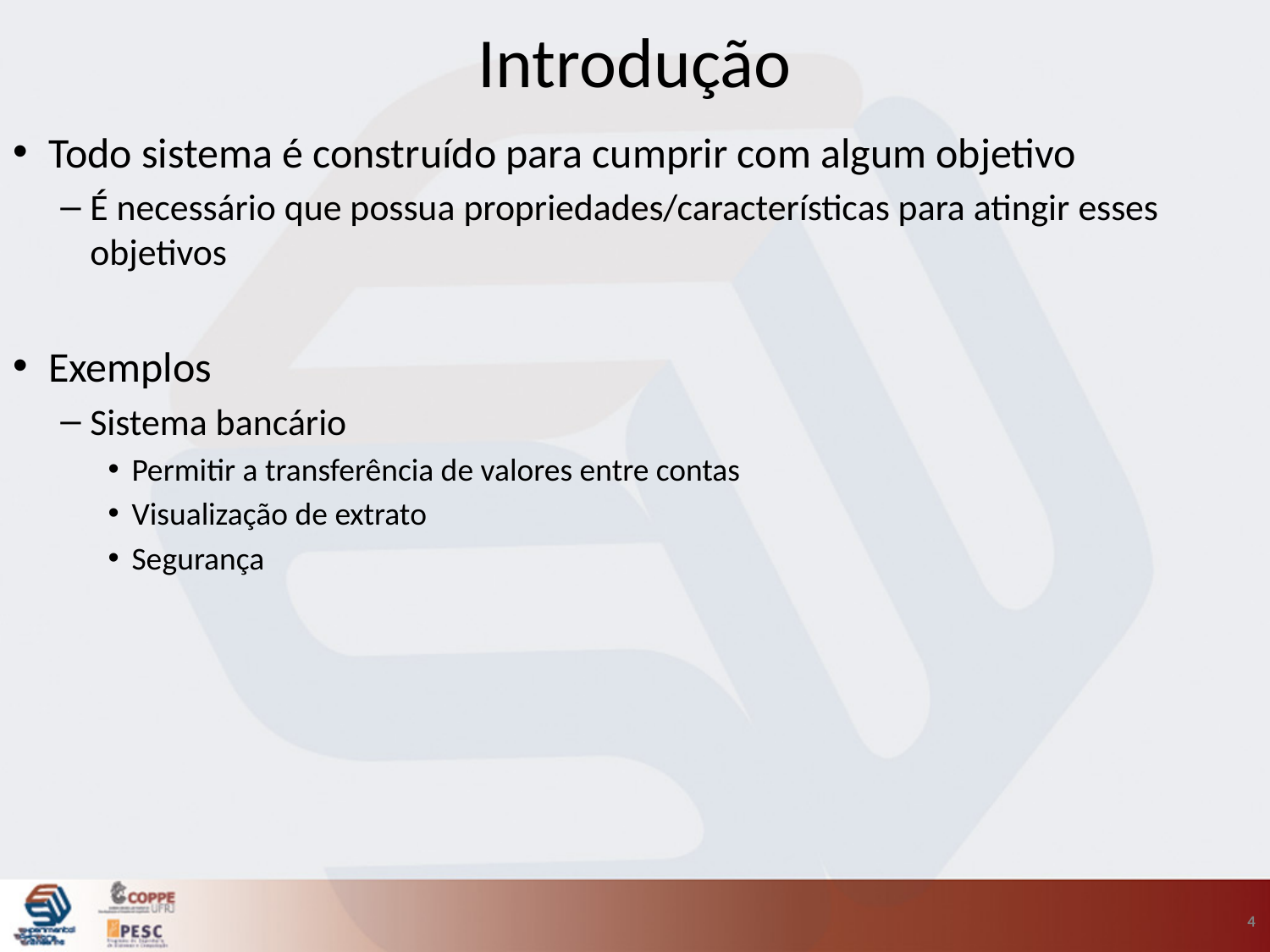

# Introdução
Todo sistema é construído para cumprir com algum objetivo
É necessário que possua propriedades/características para atingir esses objetivos

Exemplos
Sistema bancário
Permitir a transferência de valores entre contas
Visualização de extrato
Segurança